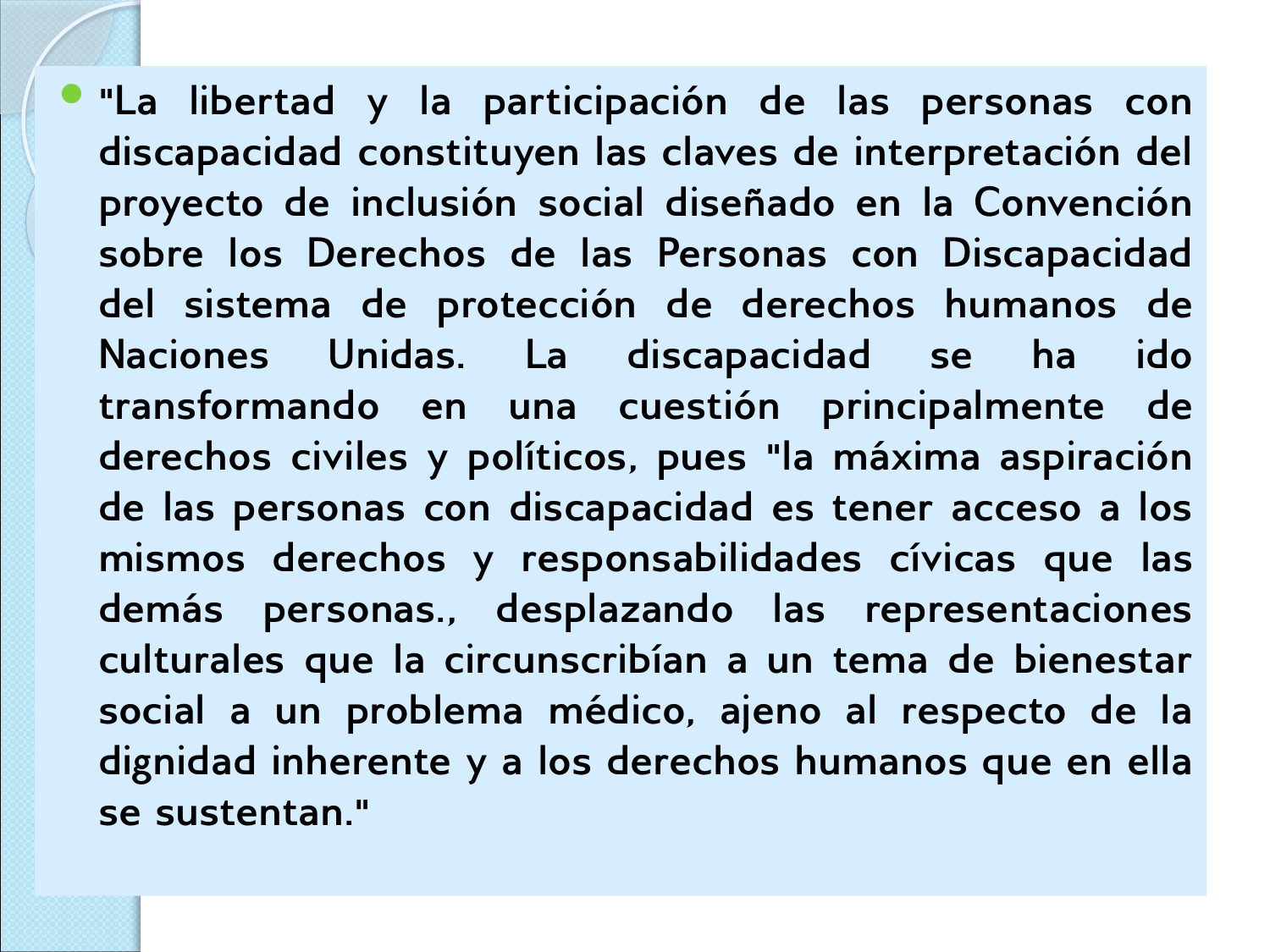

"La libertad y la participación de las personas con discapacidad constituyen las claves de interpretación del proyecto de inclusión social diseñado en la Convención sobre los Derechos de las Personas con Discapacidad del sistema de protección de derechos humanos de Naciones Unidas. La discapacidad se ha ido transformando en una cuestión principalmente de derechos civiles y políticos, pues "la máxima aspiración de las personas con discapacidad es tener acceso a los mismos derechos y responsabilidades cívicas que las demás personas., desplazando las representaciones culturales que la circunscribían a un tema de bienestar social a un problema médico, ajeno al respecto de la dignidad inherente y a los derechos humanos que en ella se sustentan."